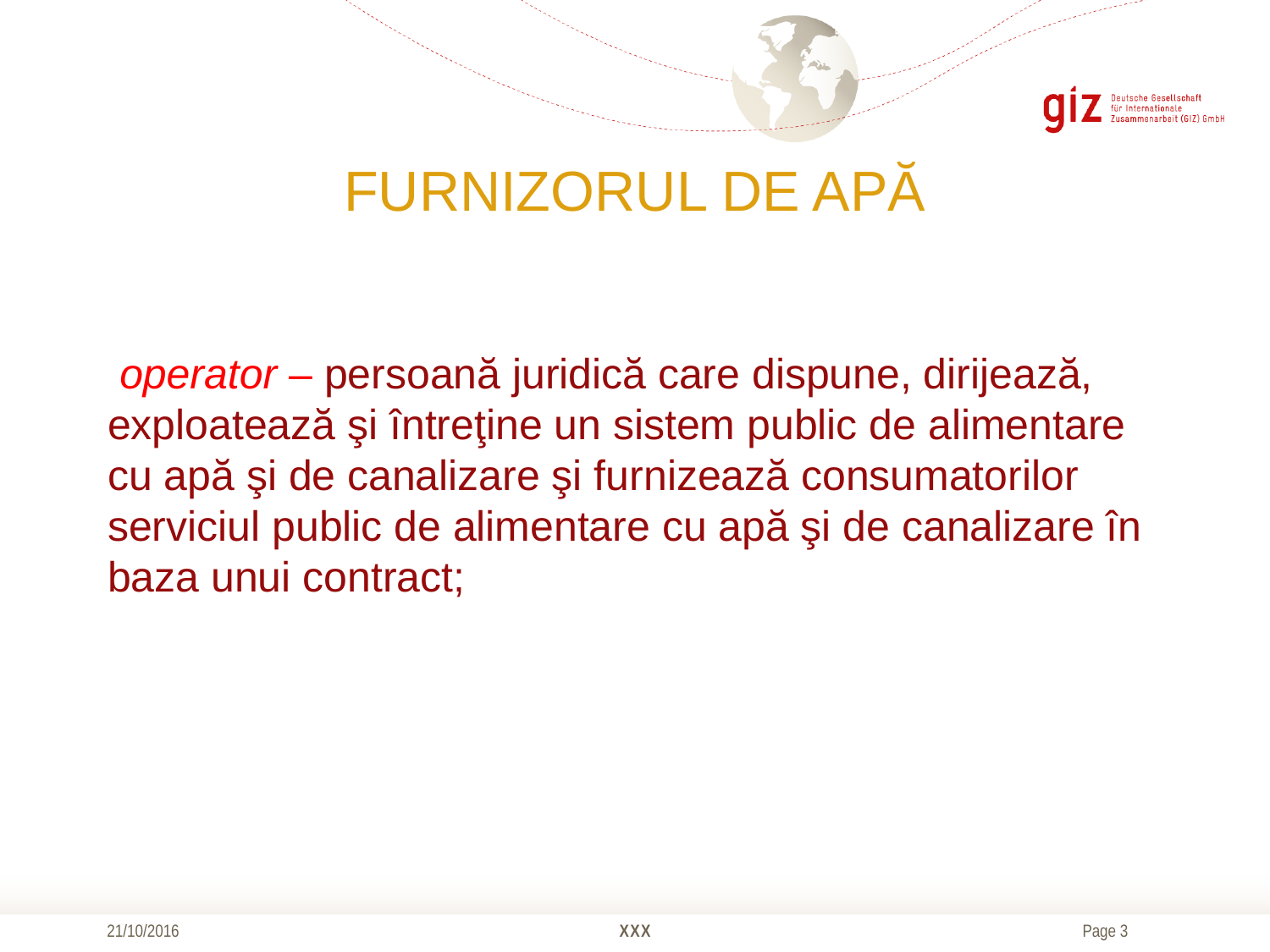

# FURNIZORUL DE APĂ
 operator – persoană juridică care dispune, dirijează, exploatează şi întreţine un sistem public de alimentare cu apă şi de canalizare şi furnizează consumatorilor serviciul public de alimentare cu apă şi de canalizare în baza unui contract;
21/10/2016
XXX